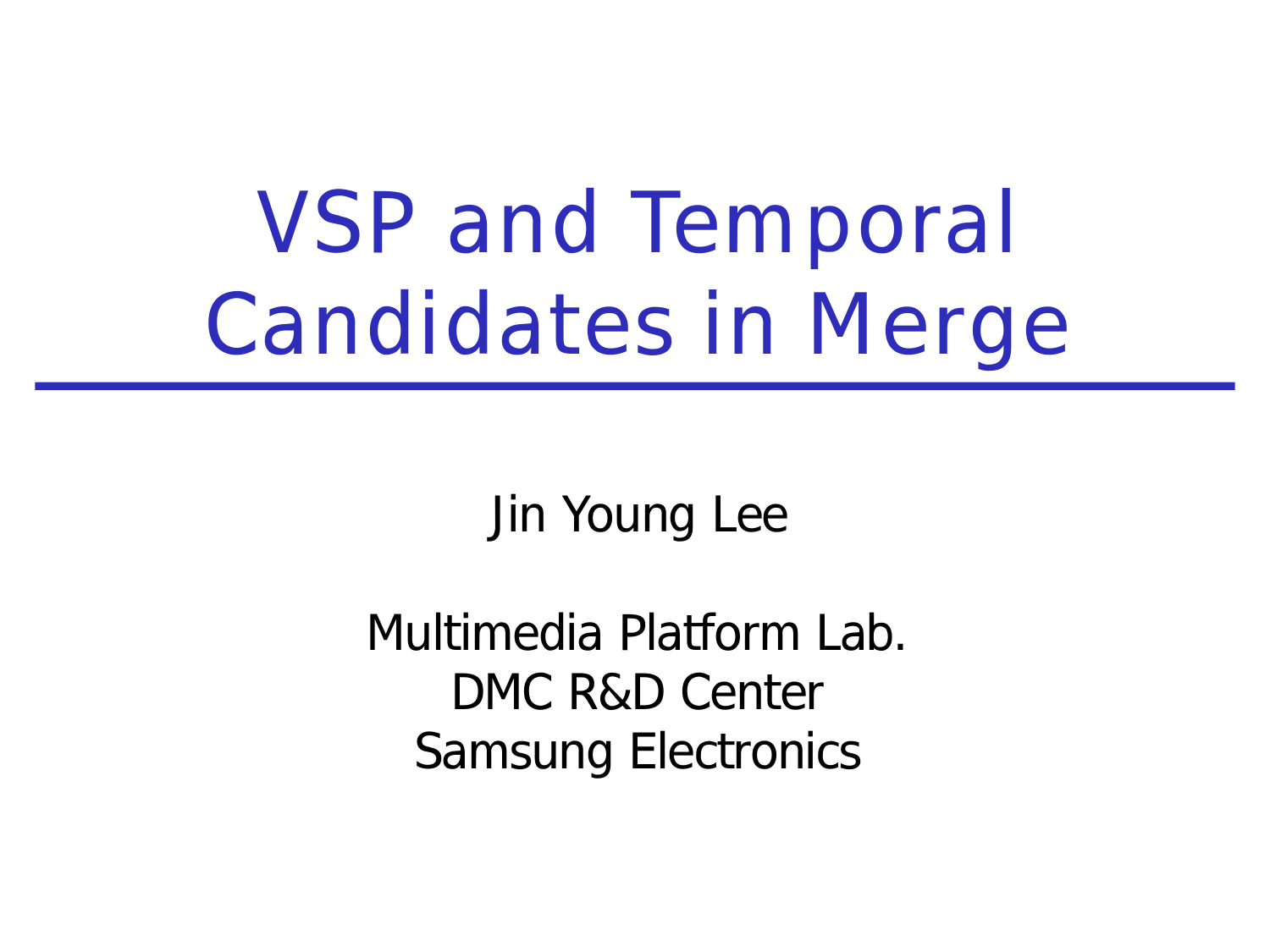

VSP and Temporal Candidates in Merge

Jin Young Lee

Multimedia Platform Lab.
DMC R&D Center
Samsung Electronics